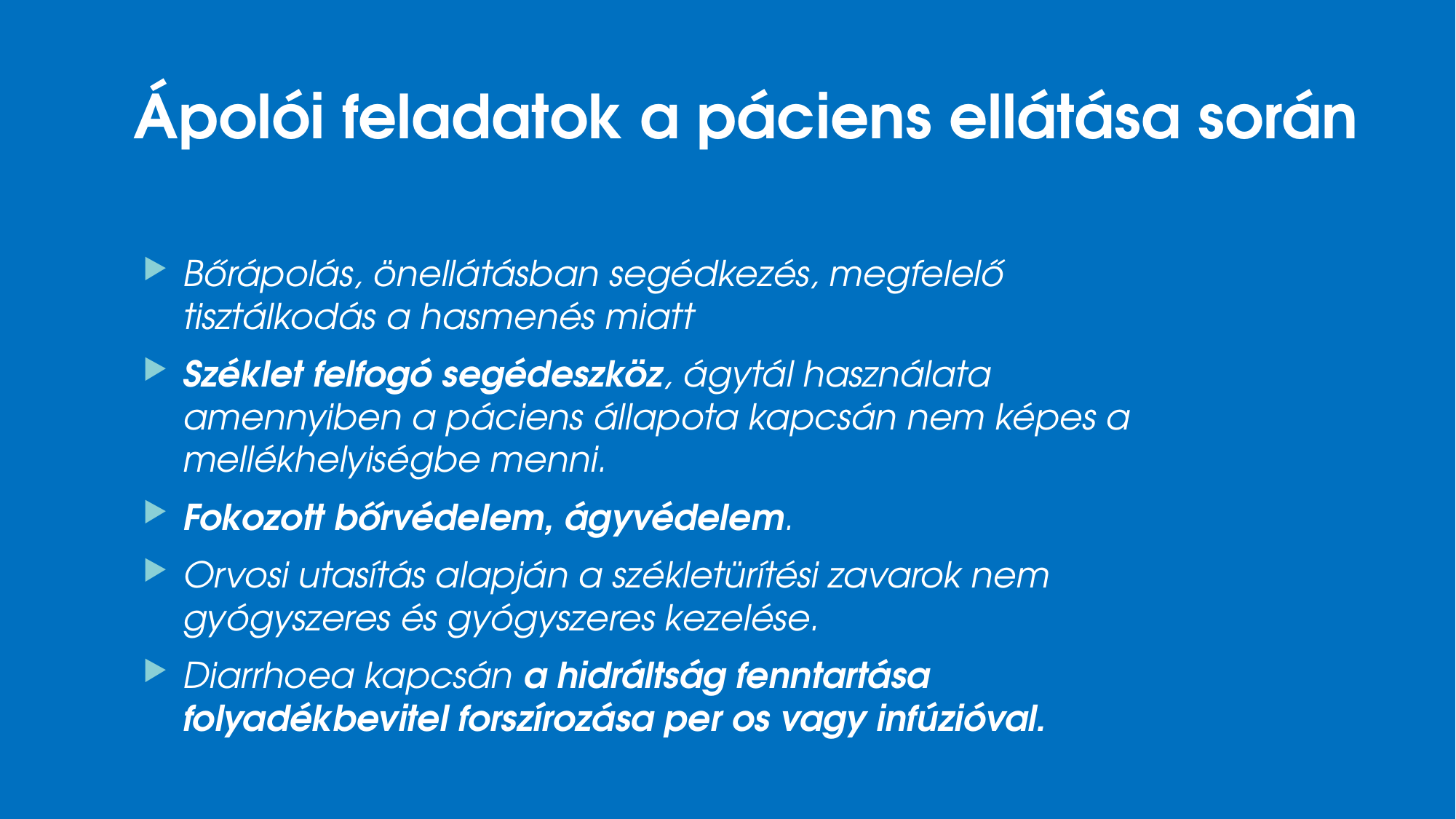

# Ápolói feladatok a páciens ellátása során
Bőrápolás, önellátásban segédkezés, megfelelő tisztálkodás a hasmenés miatt
Széklet felfogó segédeszköz, ágytál használata amennyiben a páciens állapota kapcsán nem képes a mellékhelyiségbe menni.
Fokozott bőrvédelem, ágyvédelem.
Orvosi utasítás alapján a székletürítési zavarok nem gyógyszeres és gyógyszeres kezelése.
Diarrhoea kapcsán a hidráltság fenntartása folyadékbevitel forszírozása per os vagy infúzióval.